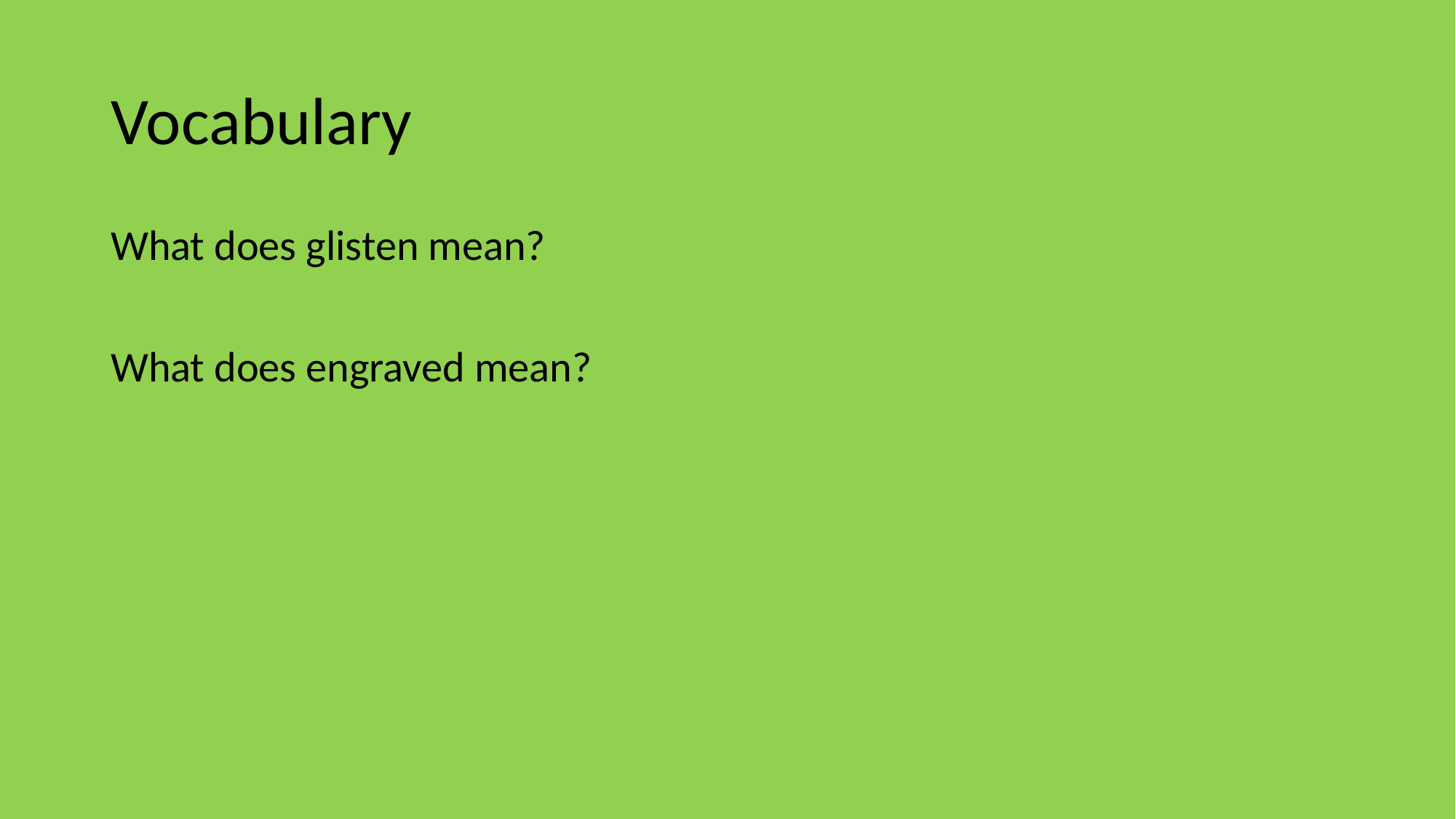

# Vocabulary
What does glisten mean?

What does engraved mean?